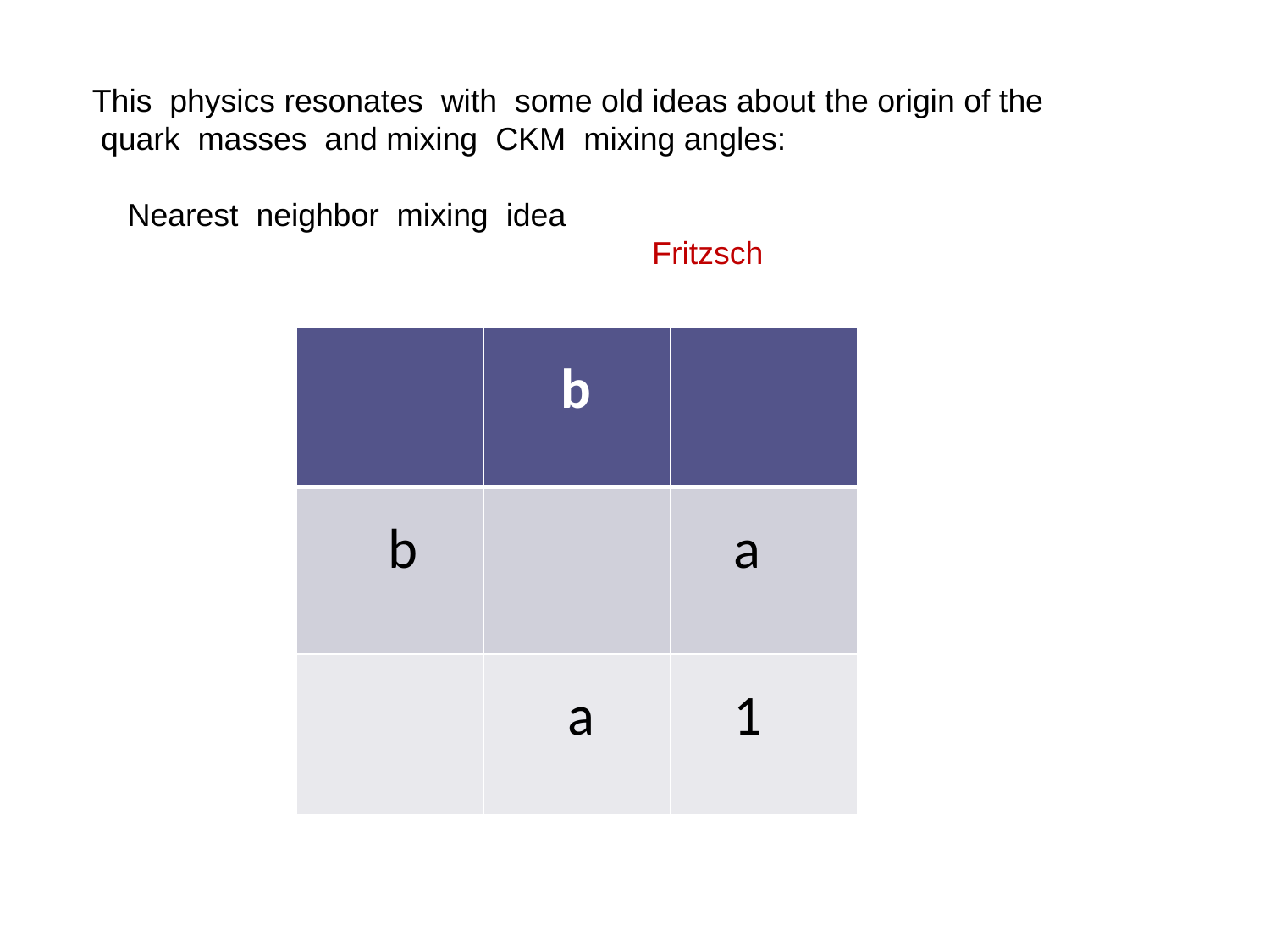

This  physics resonates  with  some old ideas about the origin of the
 quark  masses  and mixing  CKM  mixing angles:

    Nearest  neighbor  mixing  idea
                                                               Fritzsch

|  | b |  |
| --- | --- | --- |
| b |  | a |
|  | a | 1 |